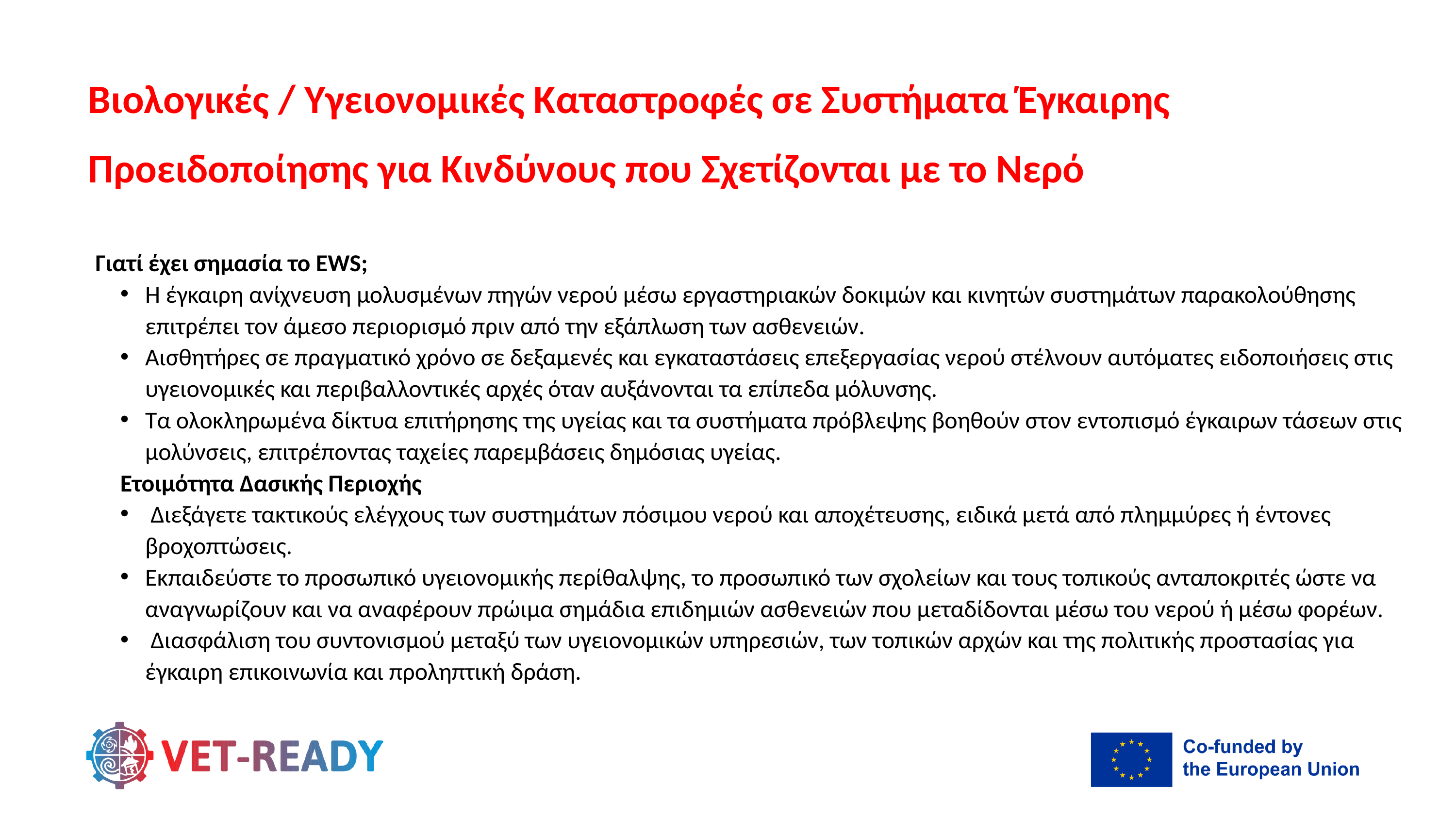

Βιολογικές / Υγειονομικές Καταστροφές σε Συστήματα Έγκαιρης Προειδοποίησης για Κινδύνους που Σχετίζονται με το Νερό
Γιατί έχει σημασία το EWS;
Η έγκαιρη ανίχνευση μολυσμένων πηγών νερού μέσω εργαστηριακών δοκιμών και κινητών συστημάτων παρακολούθησης επιτρέπει τον άμεσο περιορισμό πριν από την εξάπλωση των ασθενειών.
Αισθητήρες σε πραγματικό χρόνο σε δεξαμενές και εγκαταστάσεις επεξεργασίας νερού στέλνουν αυτόματες ειδοποιήσεις στις υγειονομικές και περιβαλλοντικές αρχές όταν αυξάνονται τα επίπεδα μόλυνσης.
Τα ολοκληρωμένα δίκτυα επιτήρησης της υγείας και τα συστήματα πρόβλεψης βοηθούν στον εντοπισμό έγκαιρων τάσεων στις μολύνσεις, επιτρέποντας ταχείες παρεμβάσεις δημόσιας υγείας.
Ετοιμότητα Δασικής Περιοχής
 Διεξάγετε τακτικούς ελέγχους των συστημάτων πόσιμου νερού και αποχέτευσης, ειδικά μετά από πλημμύρες ή έντονες βροχοπτώσεις.
Εκπαιδεύστε το προσωπικό υγειονομικής περίθαλψης, το προσωπικό των σχολείων και τους τοπικούς ανταποκριτές ώστε να αναγνωρίζουν και να αναφέρουν πρώιμα σημάδια επιδημιών ασθενειών που μεταδίδονται μέσω του νερού ή μέσω φορέων.
 Διασφάλιση του συντονισμού μεταξύ των υγειονομικών υπηρεσιών, των τοπικών αρχών και της πολιτικής προστασίας για έγκαιρη επικοινωνία και προληπτική δράση.